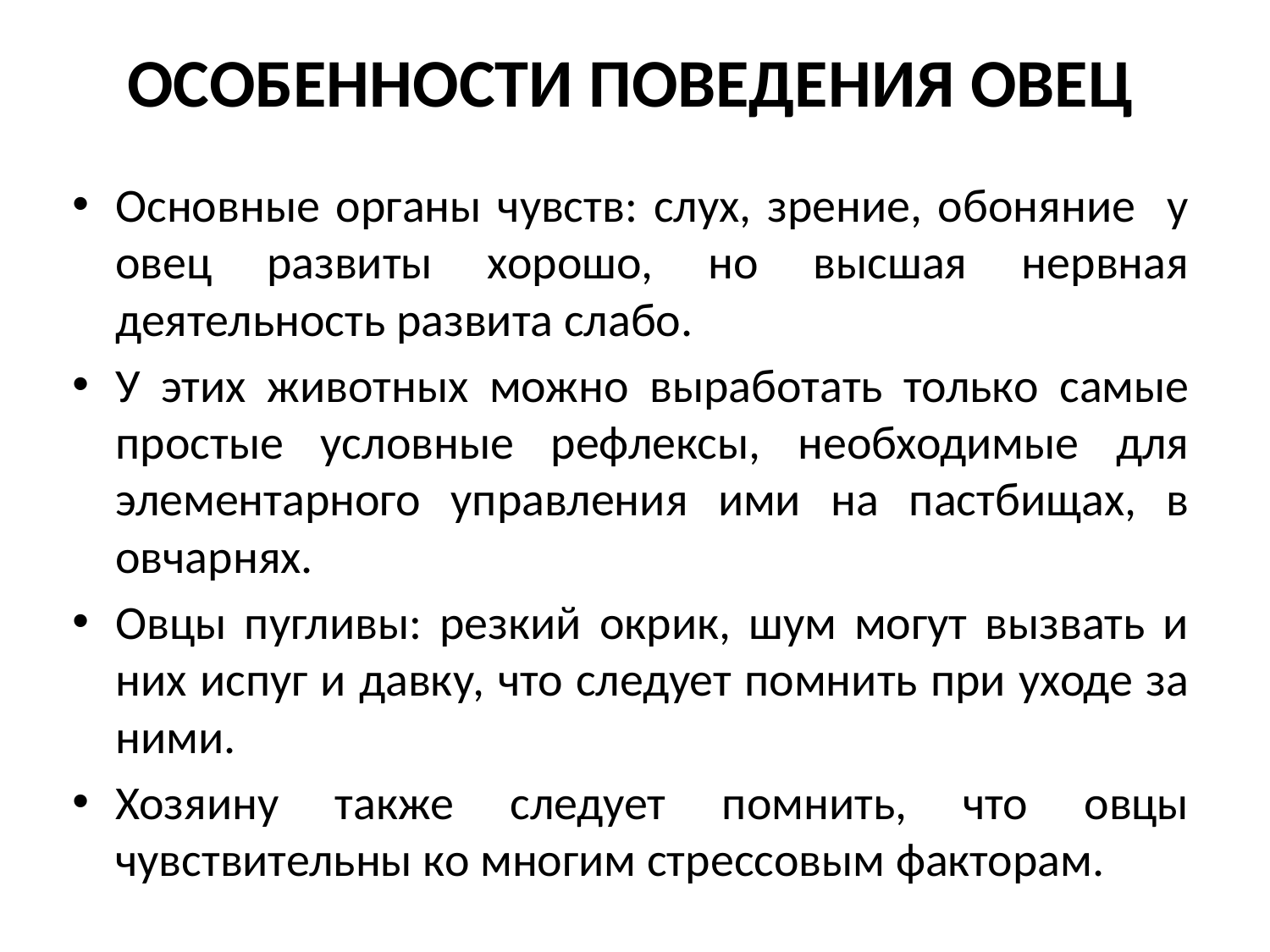

# ОСОБЕННОСТИ ПОВЕДЕНИЯ ОВЕЦ
Основные органы чувств: слух, зрение, обоняние  у овец развиты хорошо, но высшая нервная деятельность развита слабо.
У этих животных можно выработать только самые простые условные рефлексы, необходимые для элементарного управления ими на пастбищах, в овчарнях.
Овцы пугливы: резкий окрик, шум могут вызвать и них испуг и давку, что следует помнить при уходе за ними.
Хозяину также следует помнить, что овцы чувствительны ко многим стрессовым факторам.